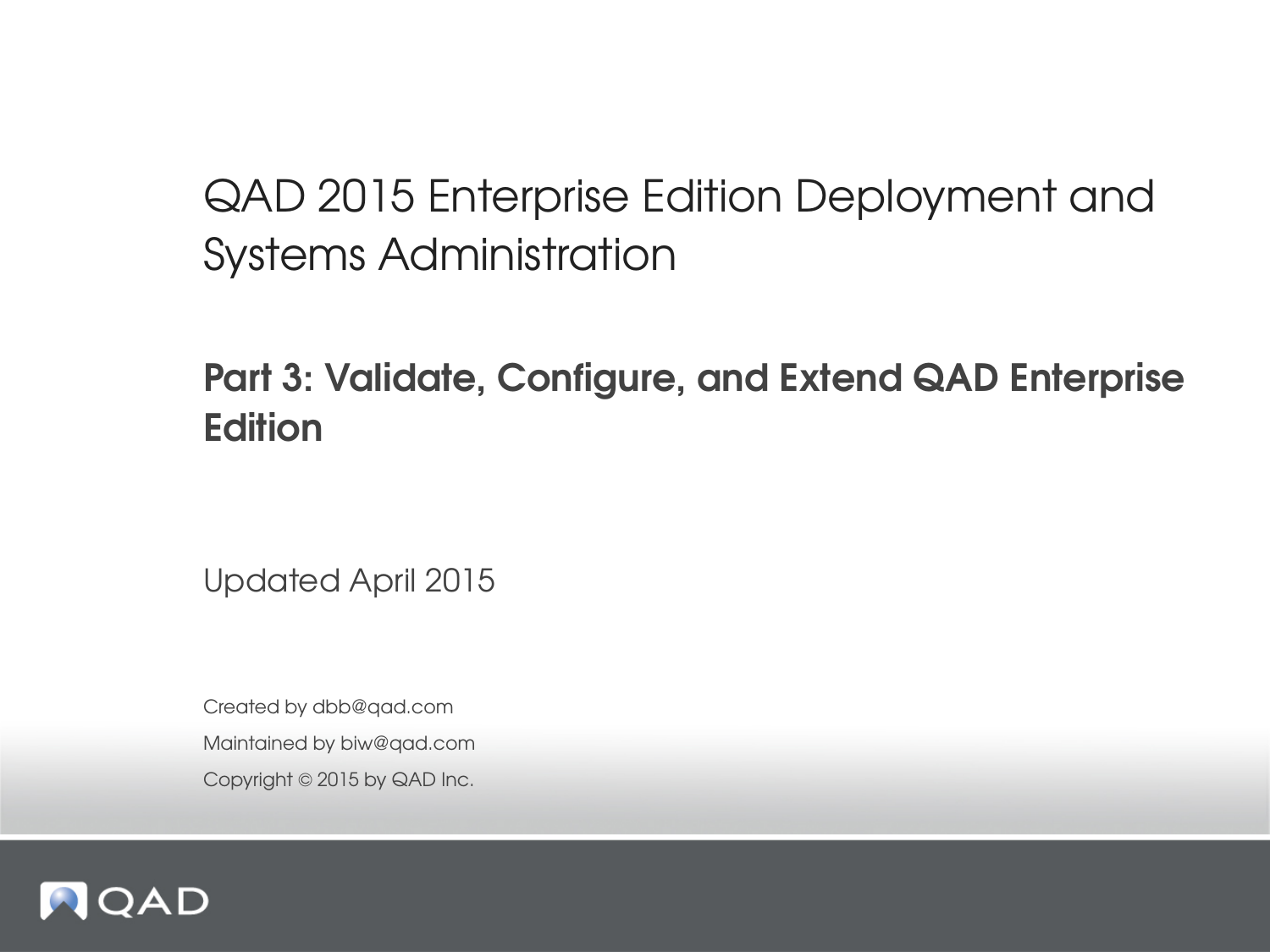

QAD 2015 Enterprise Edition Deployment and Systems Administration

Part 3: Validate, Configure, and Extend QAD Enterprise Edition

Updated April 2015

Created by dbb@qad.com
Maintained by biw@qad.com
Copyright © 2015 by QAD Inc.